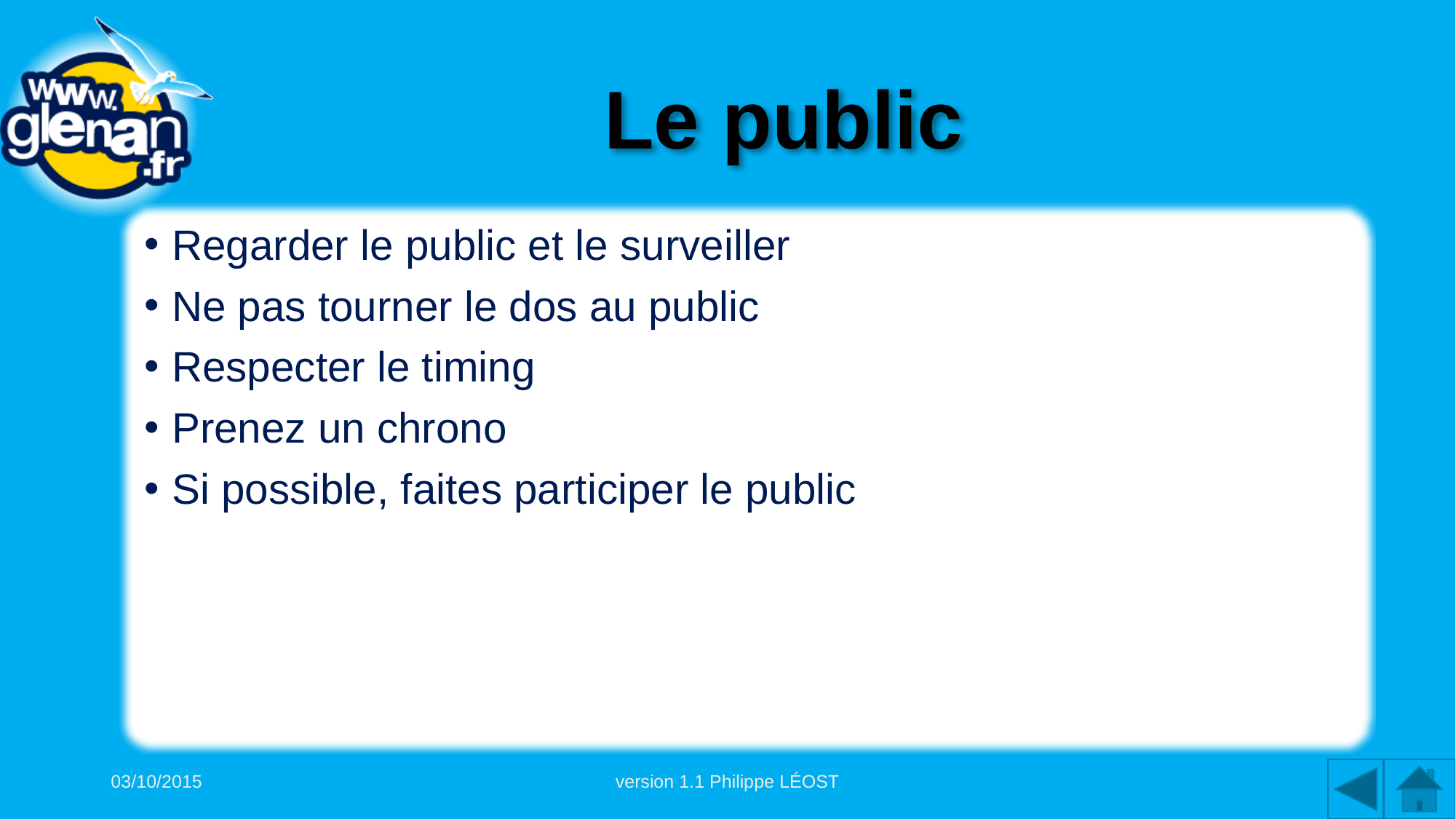

# Le public
Regarder le public et le surveiller
Ne pas tourner le dos au public
Respecter le timing
Prenez un chrono
Si possible, faites participer le public

03/10/2015
version 1.1 Philippe LÉOST